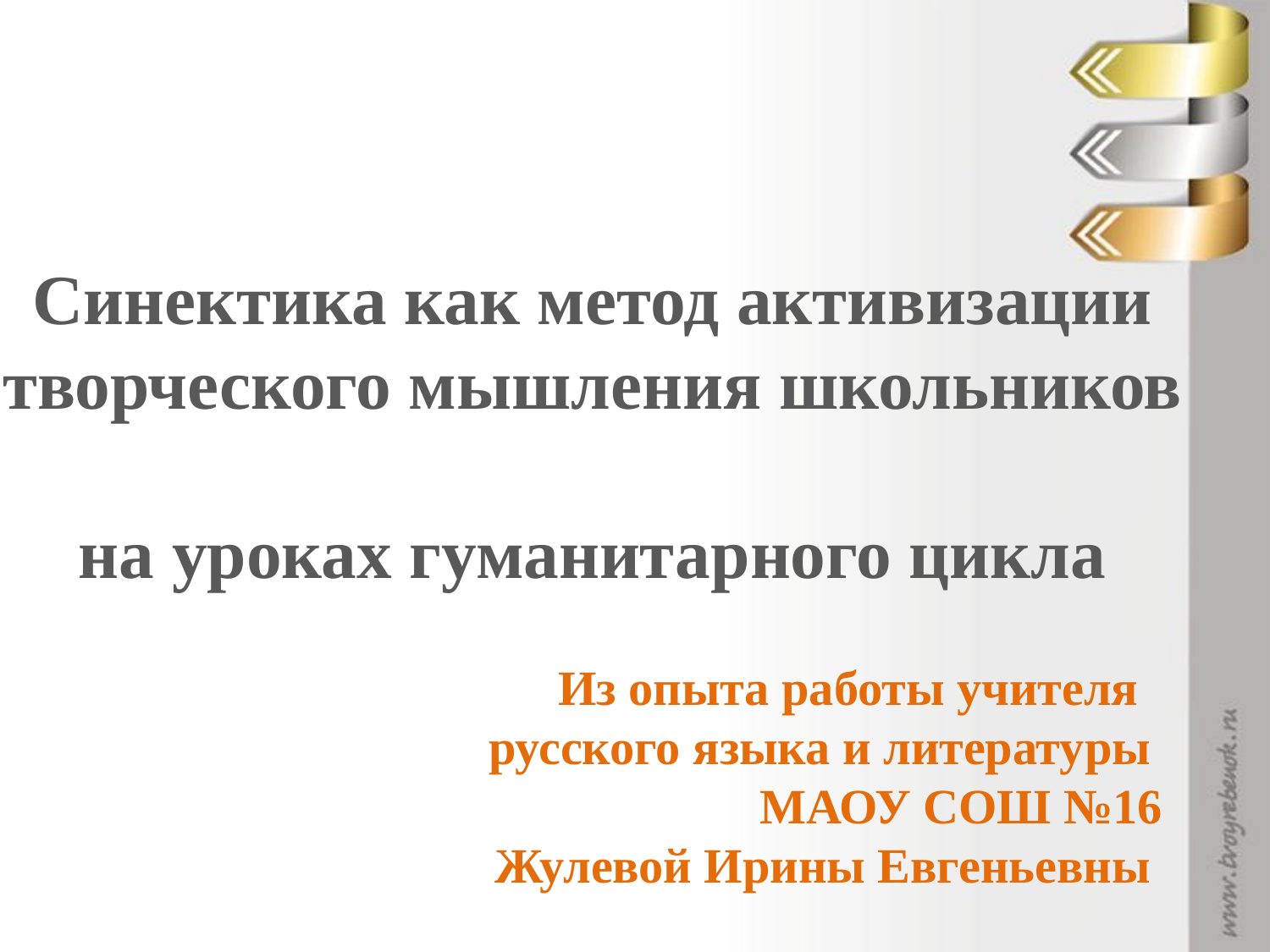

# Синектика как метод активизации творческого мышления школьников на уроках гуманитарного цикла

Из опыта работы учителя
русского языка и литературы
МАОУ СОШ №16
Жулевой Ирины Евгеньевны